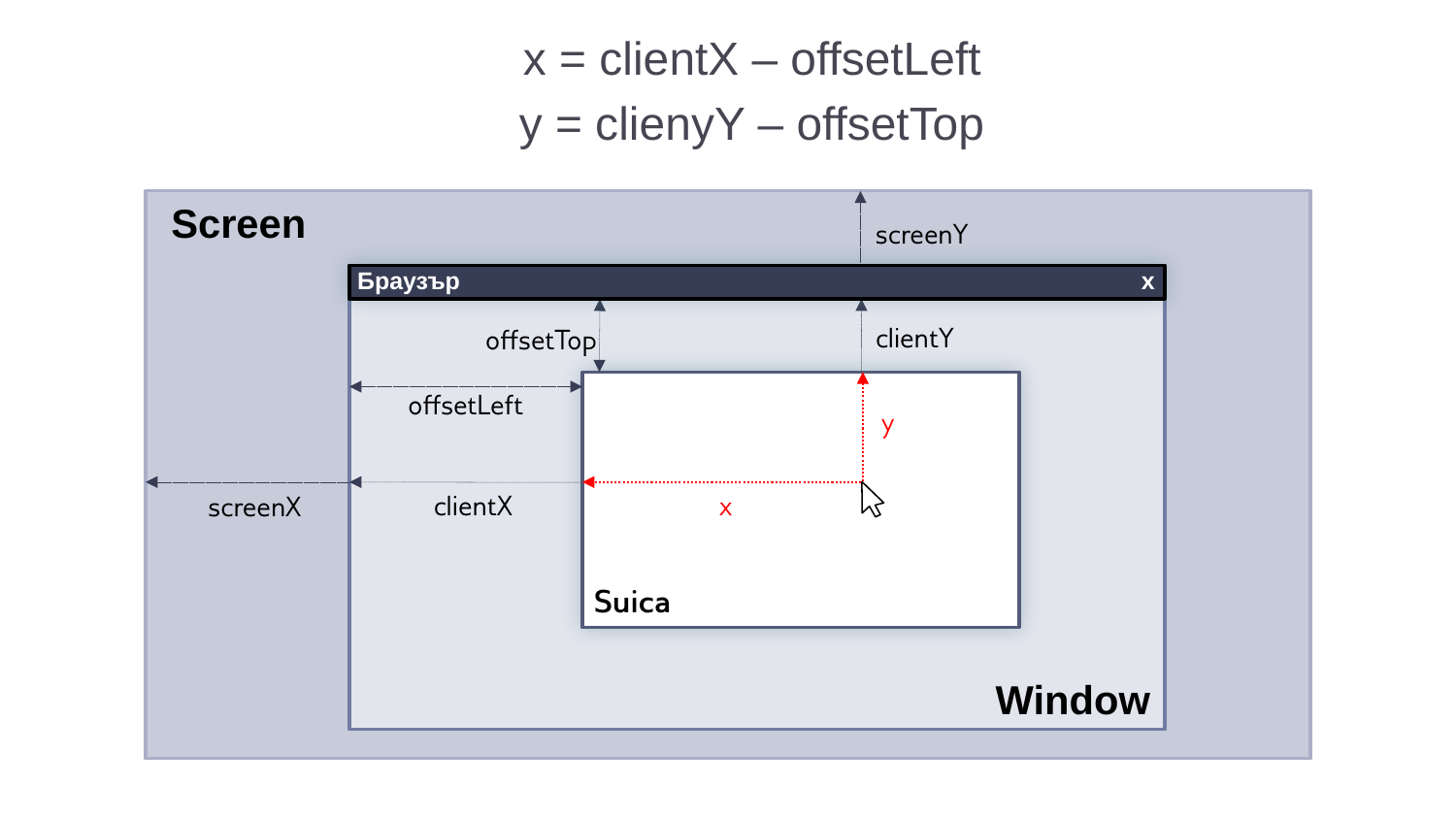

x = clientX – offsetLeft
y = clienyY – offsetTop

 Screen
screenY
 Браузър 	x
Window
clientY
offsetTop
 Suica
offsetLeft
y
clientX

screenX
x